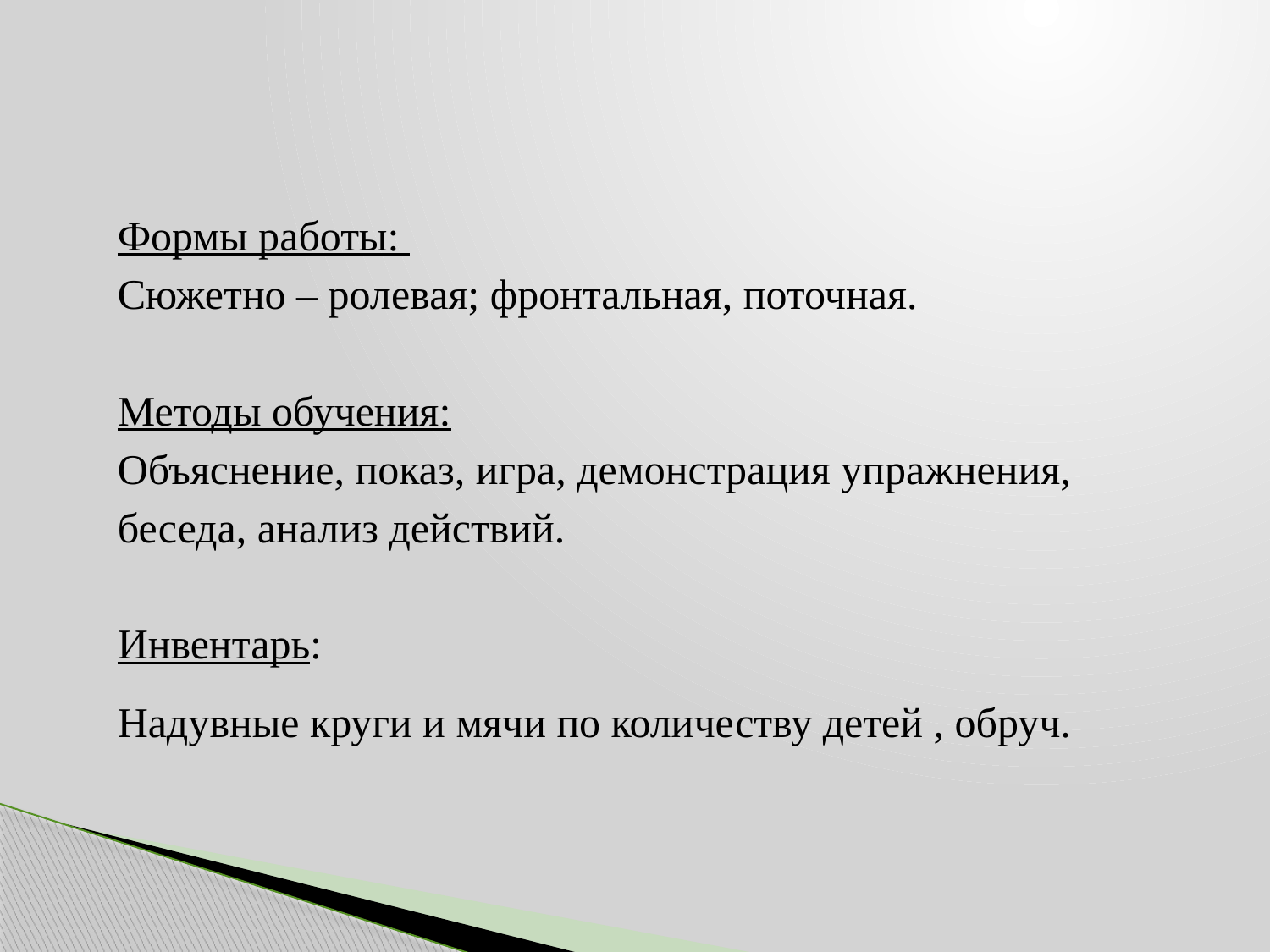

Формы работы:
Сюжетно – ролевая; фронтальная, поточная.

Методы обучения:
Объяснение, показ, игра, демонстрация упражнения, беседа, анализ действий.

Инвентарь:
Надувные круги и мячи по количеству детей , обруч.